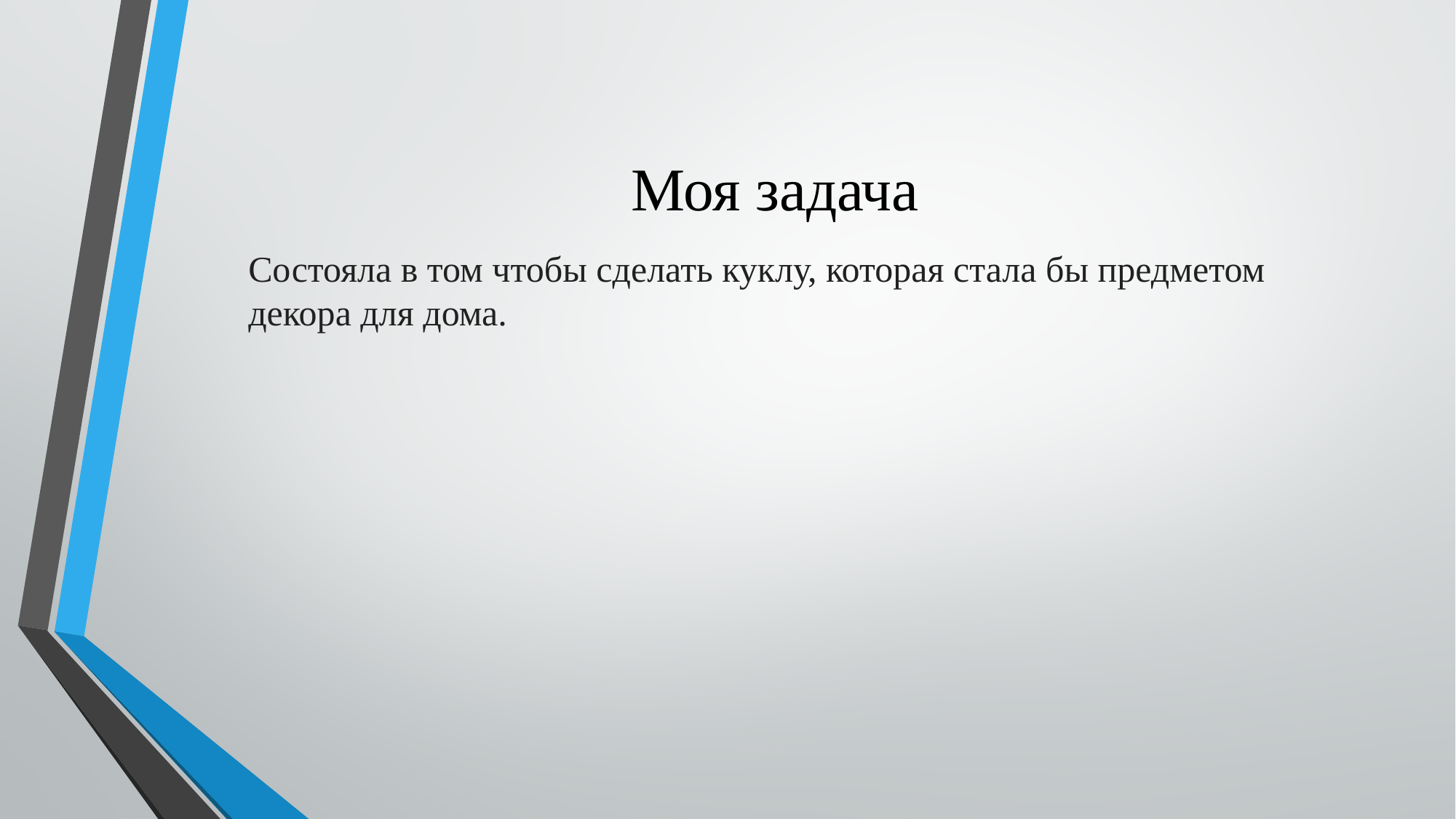

# Моя задача
Состояла в том чтобы сделать куклу, которая стала бы предметом декора для дома.